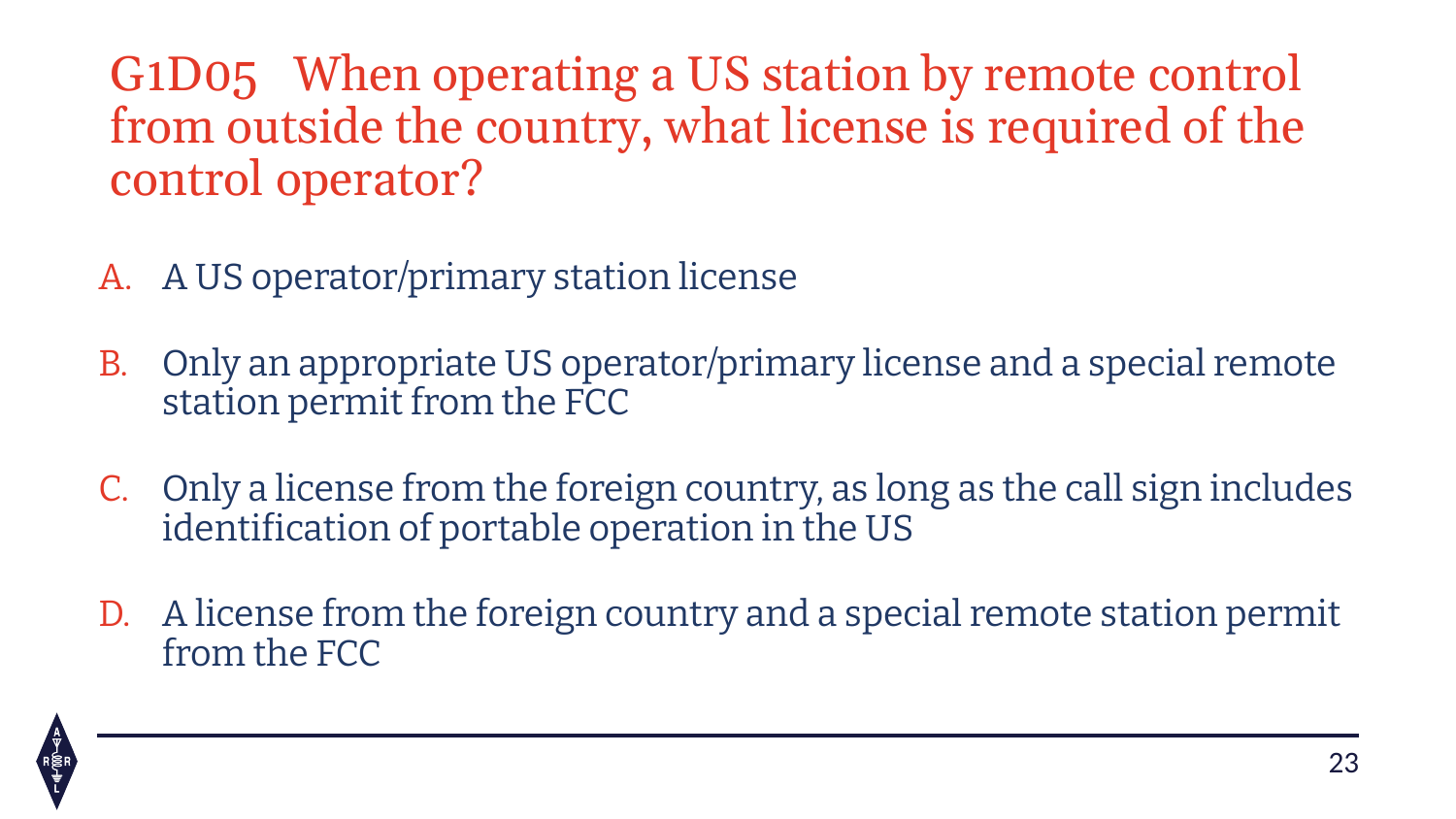

# G1D05   When operating a US station by remote control from outside the country, what license is required of the control operator?

A US operator/primary station license

Only an appropriate US operator/primary license and a special remote station permit from the FCC

Only a license from the foreign country, as long as the call sign includes identification of portable operation in the US

A license from the foreign country and a special remote station permit from the FCC

23